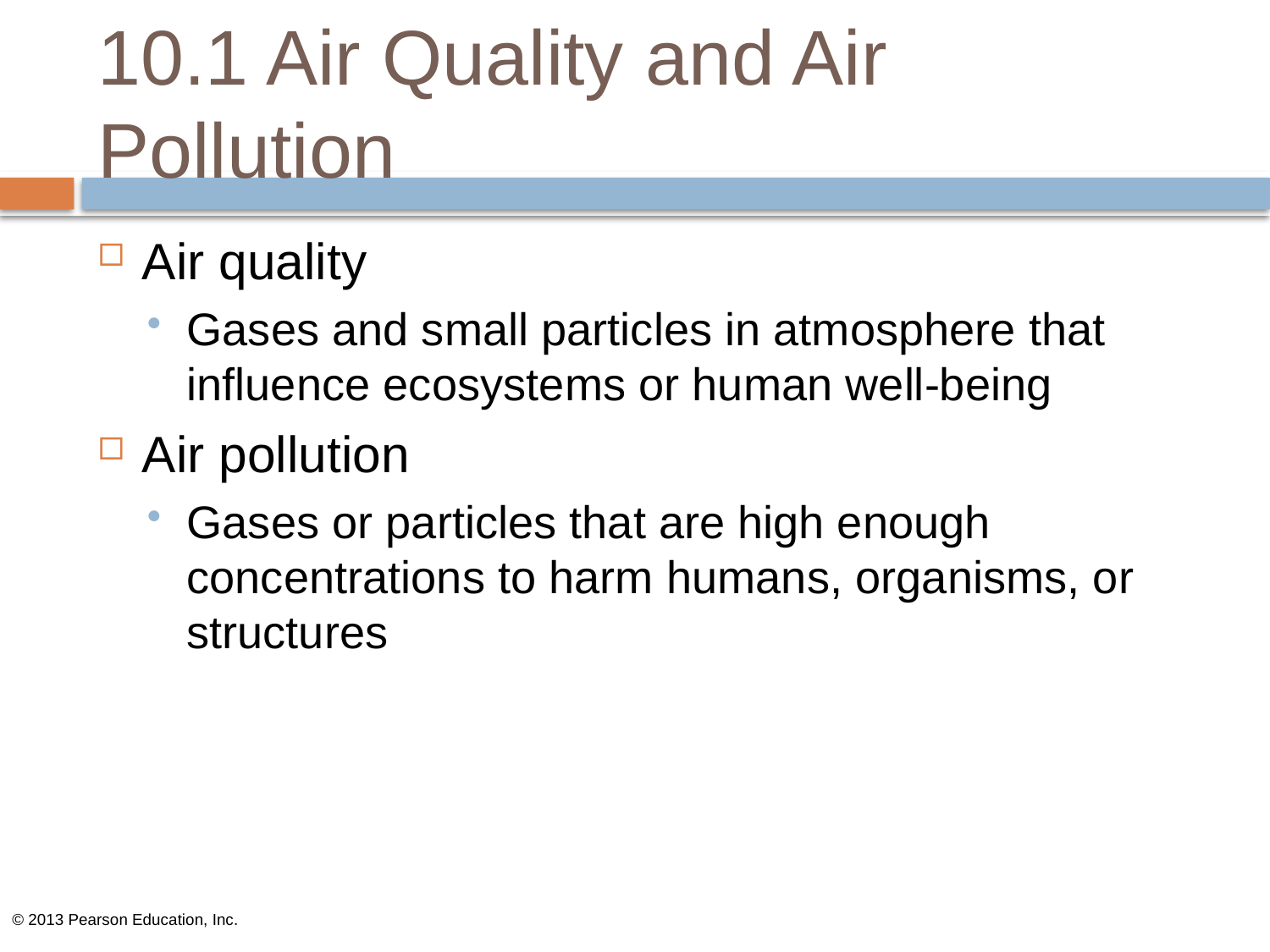

# 10.1 Air Quality and Air Pollution
Air quality
Gases and small particles in atmosphere that influence ecosystems or human well-being
Air pollution
Gases or particles that are high enough concentrations to harm humans, organisms, or structures